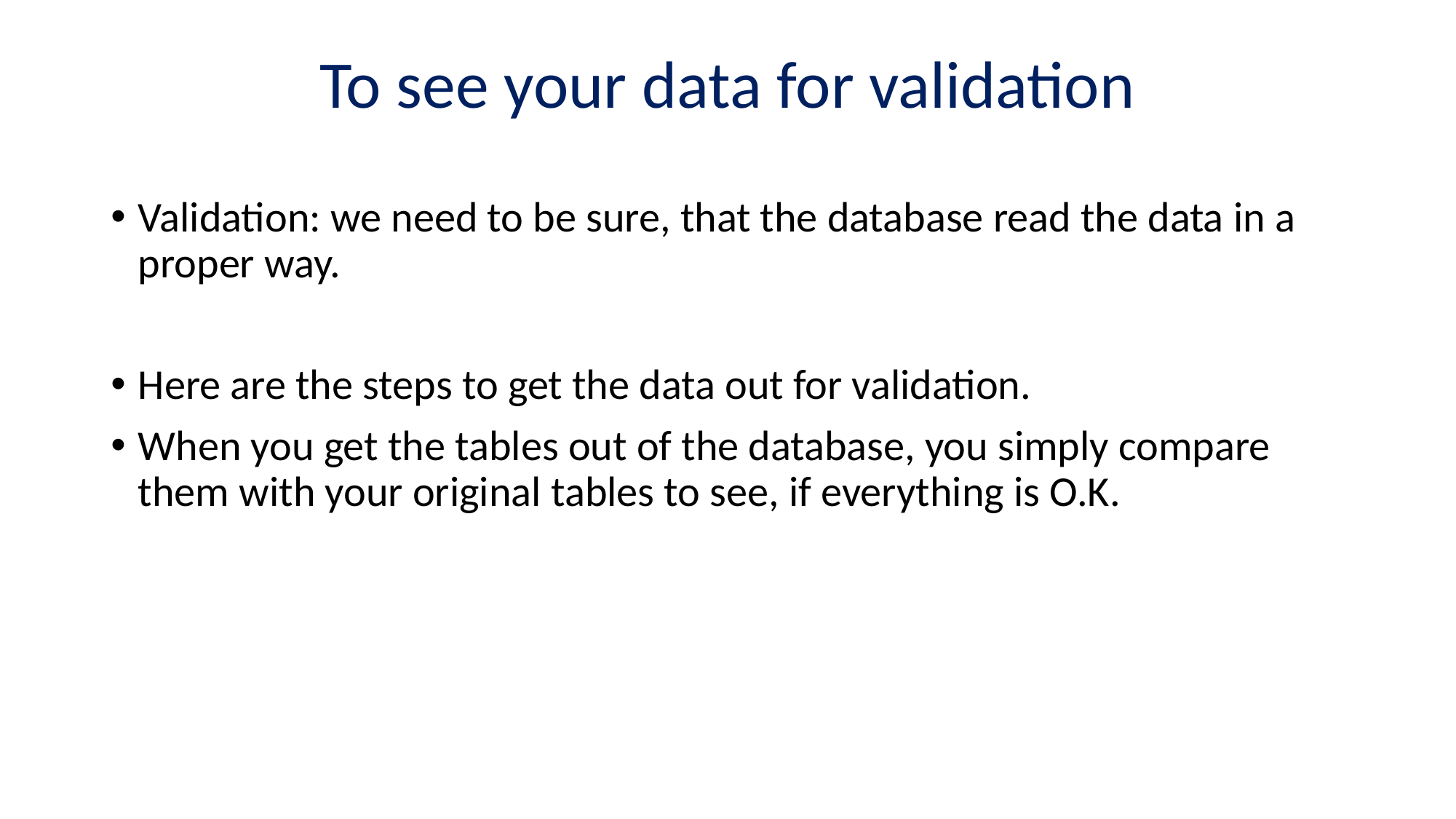

# To see your data for validation
Validation: we need to be sure, that the database read the data in a proper way.

Here are the steps to get the data out for validation.
When you get the tables out of the database, you simply compare them with your original tables to see, if everything is O.K.